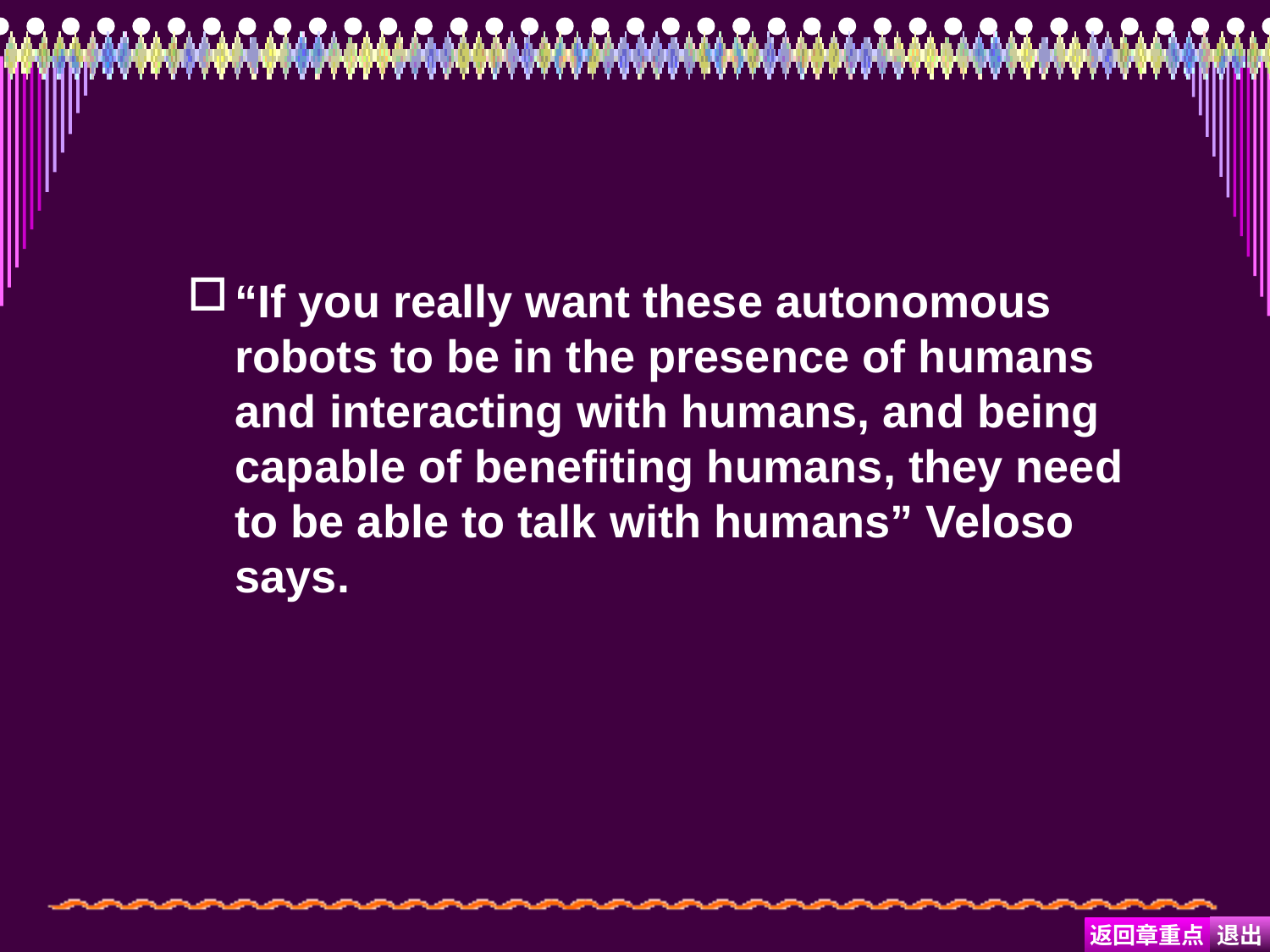

#
“If you really want these autonomous robots to be in the presence of humans and interacting with humans, and being capable of benefiting humans, they need to be able to talk with humans” Veloso says.